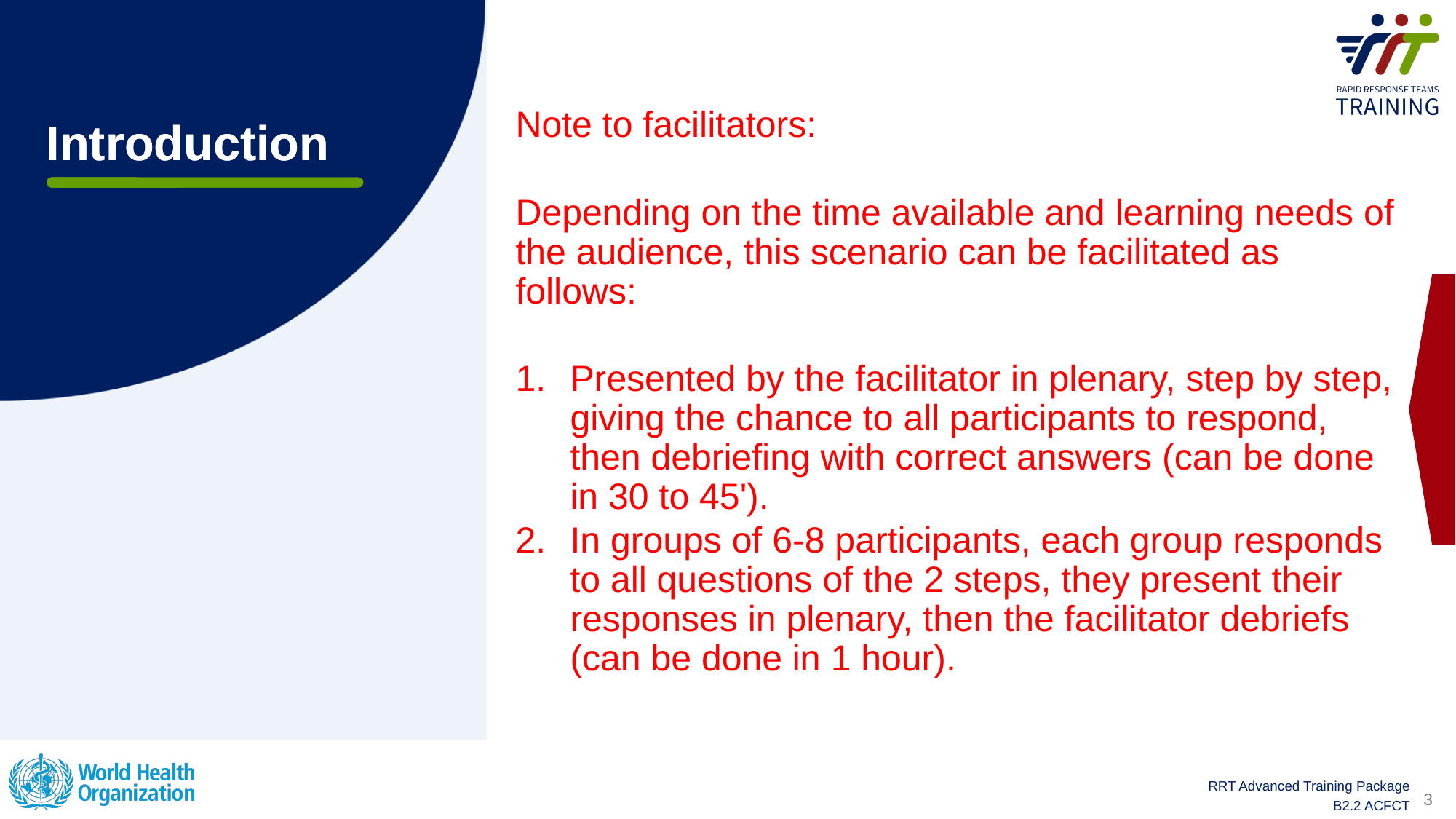

Note to facilitators:

Depending on the time available and learning needs of the audience, this scenario can be facilitated as follows:

Presented by the facilitator in plenary, step by step, giving the chance to all participants to respond, then debriefing with correct answers (can be done in 30 to 45').
In groups of 6-8 participants, each group responds to all questions of the 2 steps, they present their responses in plenary, then the facilitator debriefs (can be done in 1 hour).
# Introduction
Introduction